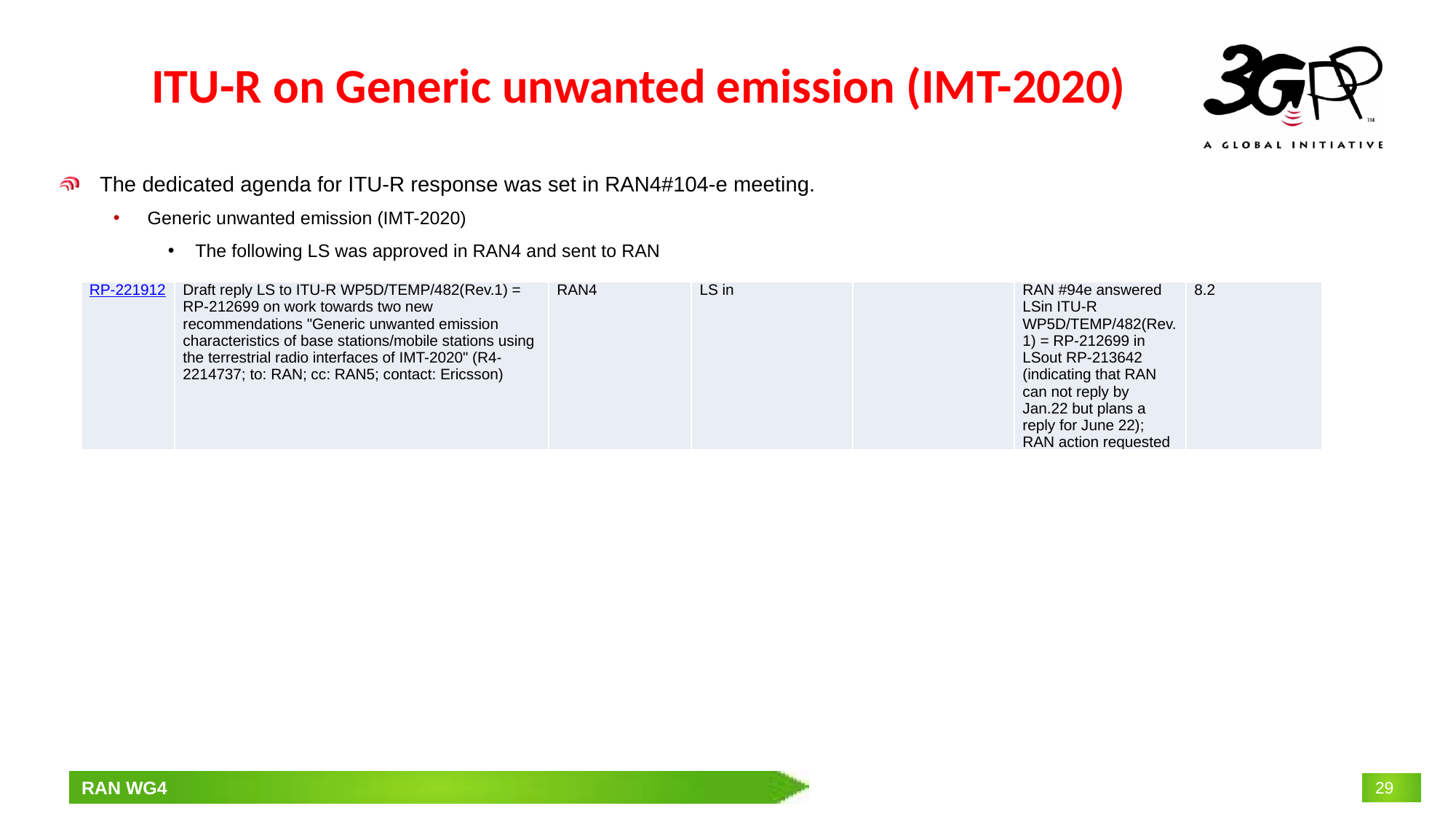

# ITU-R on Generic unwanted emission (IMT-2020)
The dedicated agenda for ITU-R response was set in RAN4#104-e meeting.
Generic unwanted emission (IMT-2020)
The following LS was approved in RAN4 and sent to RAN

| RP-221912 | Draft reply LS to ITU-R WP5D/TEMP/482(Rev.1) = RP-212699 on work towards two new recommendations "Generic unwanted emission characteristics of base stations/mobile stations using the terrestrial radio interfaces of IMT-2020" (R4-2214737; to: RAN; cc: RAN5; contact: Ericsson) | RAN4 | LS in |  | RAN #94e answered LSin ITU-R WP5D/TEMP/482(Rev.1) = RP-212699 in LSout RP-213642 (indicating that RAN can not reply by Jan.22 but plans a reply for June 22); RAN action requested | 8.2 |
| --- | --- | --- | --- | --- | --- | --- |